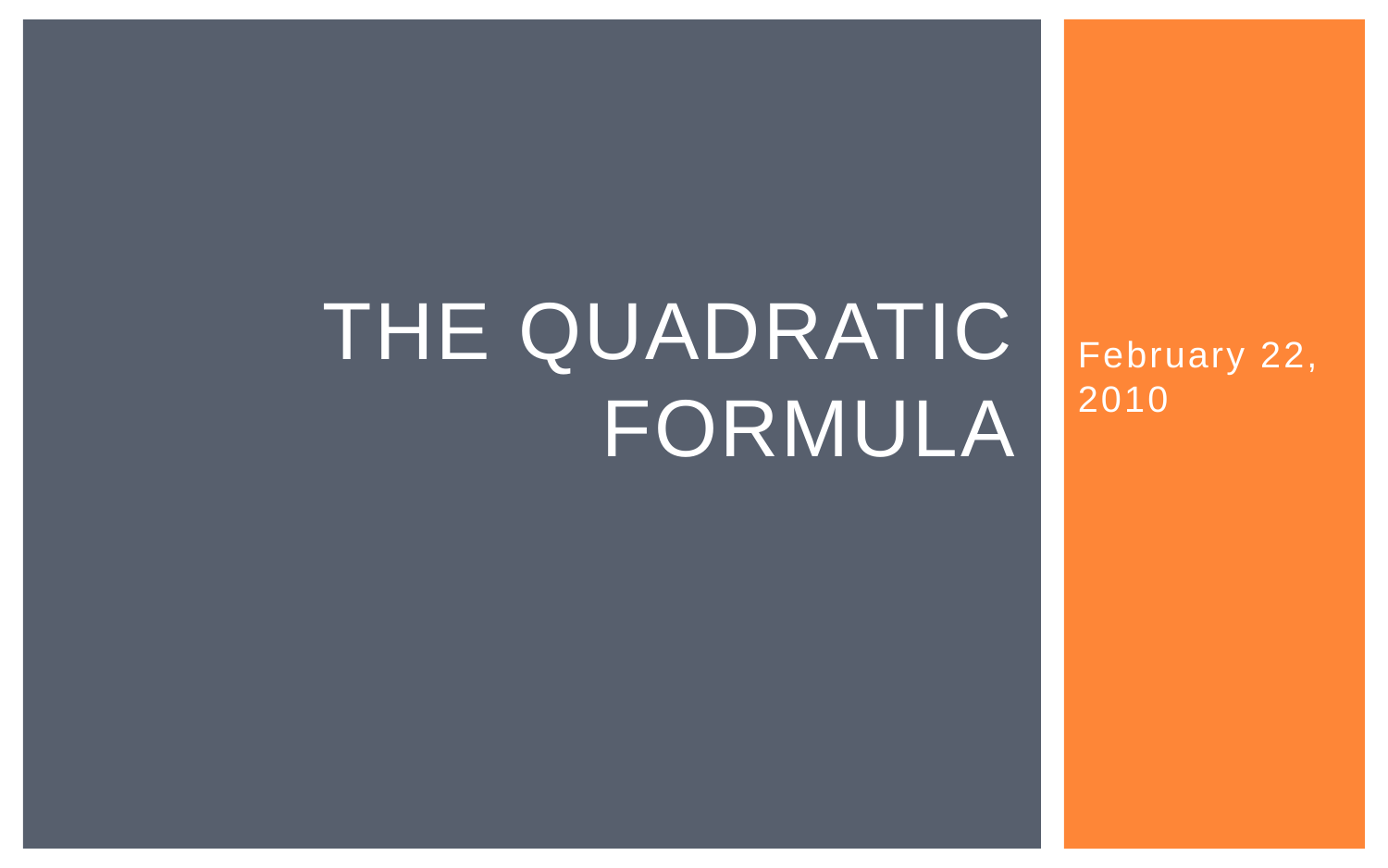

# The Quadratic Formula
February 22, 2010